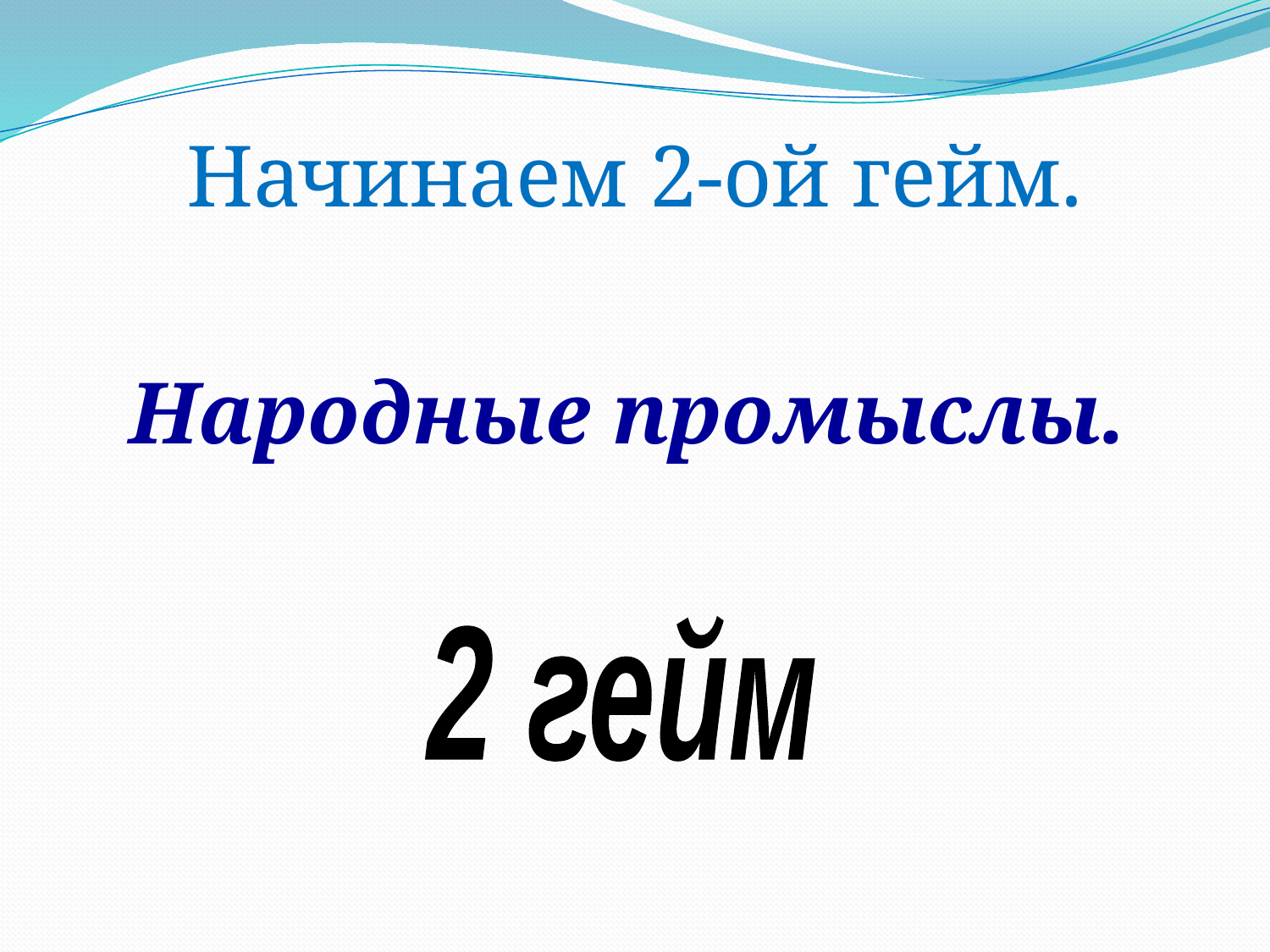

Начинаем 2-ой гейм.

 Народные промыслы.
2 гейм